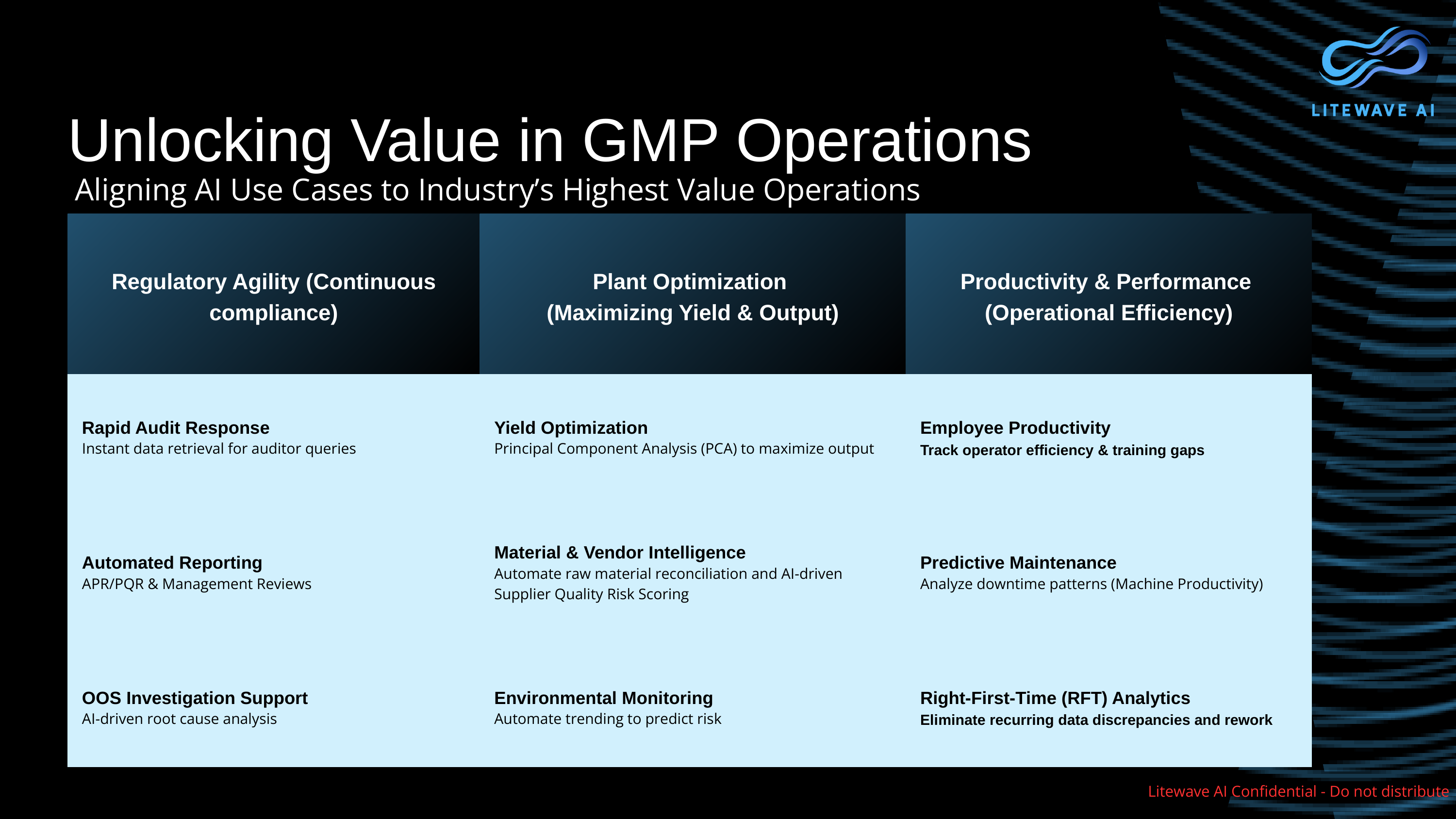

Unlocking Value in GMP Operations
Aligning AI Use Cases to Industry’s Highest Value Operations
| Regulatory Agility (Continuous compliance) | Plant Optimization (Maximizing Yield & Output) | Productivity & Performance (Operational Efficiency) |
| --- | --- | --- |
| Rapid Audit Response Instant data retrieval for auditor queries | Yield Optimization Principal Component Analysis (PCA) to maximize output | Employee Productivity Track operator efficiency & training gaps |
| Automated Reporting APR/PQR & Management Reviews | Material & Vendor Intelligence Automate raw material reconciliation and AI-driven Supplier Quality Risk Scoring | Predictive Maintenance Analyze downtime patterns (Machine Productivity) |
| OOS Investigation Support AI-driven root cause analysis | Environmental Monitoring Automate trending to predict risk | Right-First-Time (RFT) Analytics Eliminate recurring data discrepancies and rework |

Litewave AI Confidential - Do not distribute